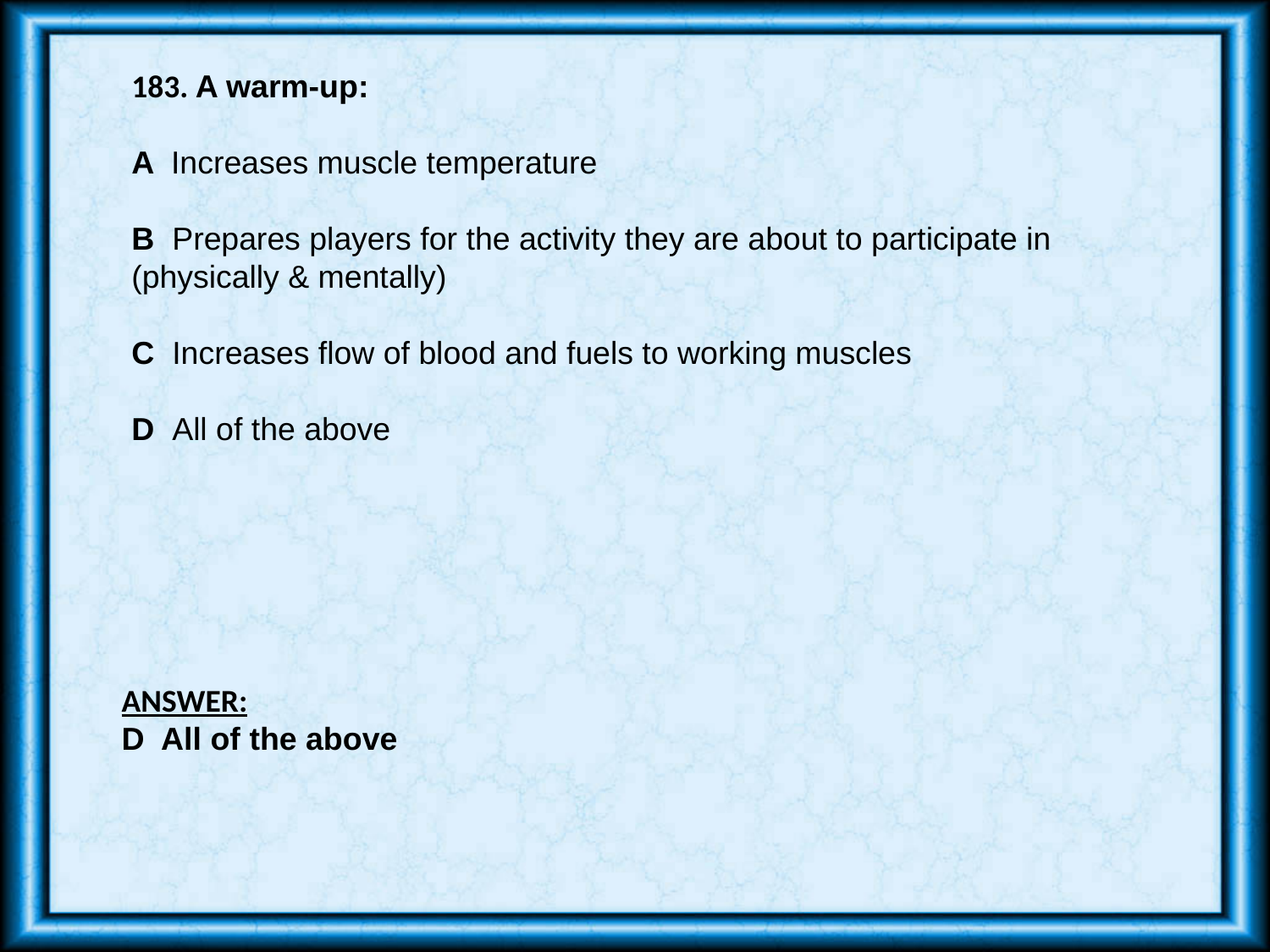

183. A warm-up:

A  Increases muscle temperature

B  Prepares players for the activity they are about to participate in (physically & mentally)

C  Increases flow of blood and fuels to working muscles

D  All of the above
ANSWER:
D  All of the above